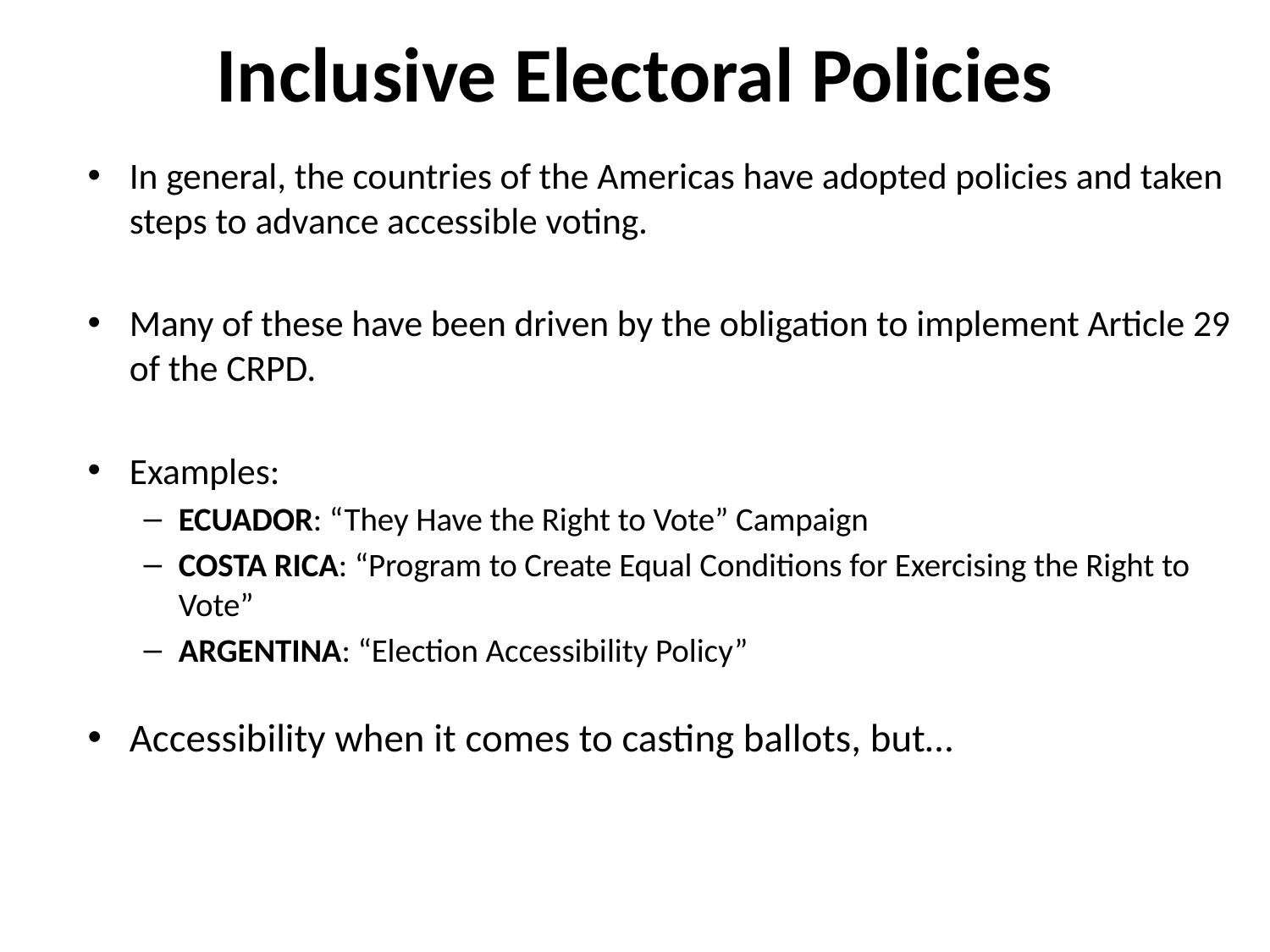

# Inclusive Electoral Policies
In general, the countries of the Americas have adopted policies and taken steps to advance accessible voting.

Many of these have been driven by the obligation to implement Article 29 of the CRPD.

Examples:
ECUADOR: “They Have the Right to Vote” Campaign
COSTA RICA: “Program to Create Equal Conditions for Exercising the Right to Vote”
ARGENTINA: “Election Accessibility Policy”

Accessibility when it comes to casting ballots, but…